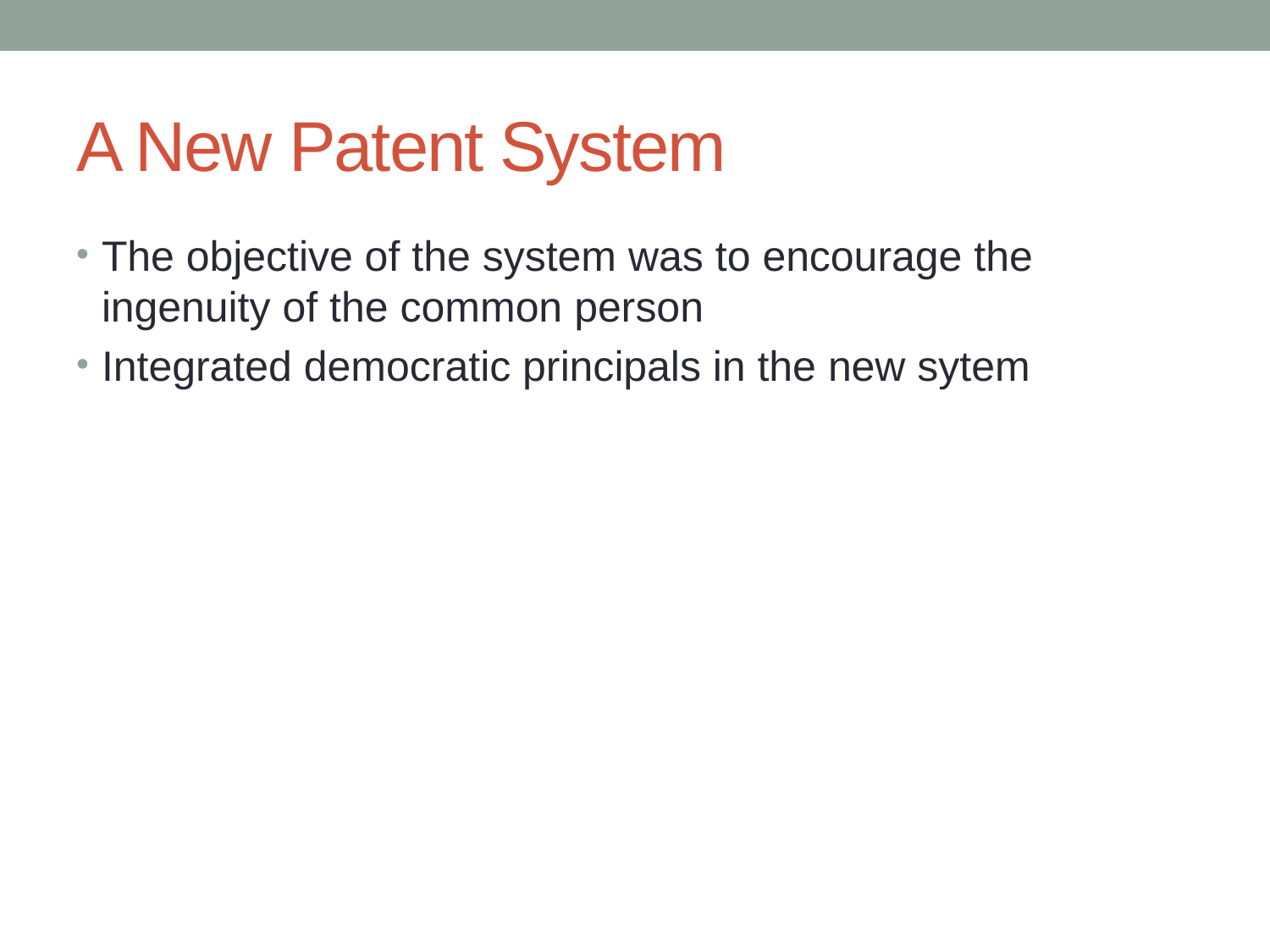

# A New Patent System
The objective of the system was to encourage the ingenuity of the common person
Integrated democratic principals in the new sytem